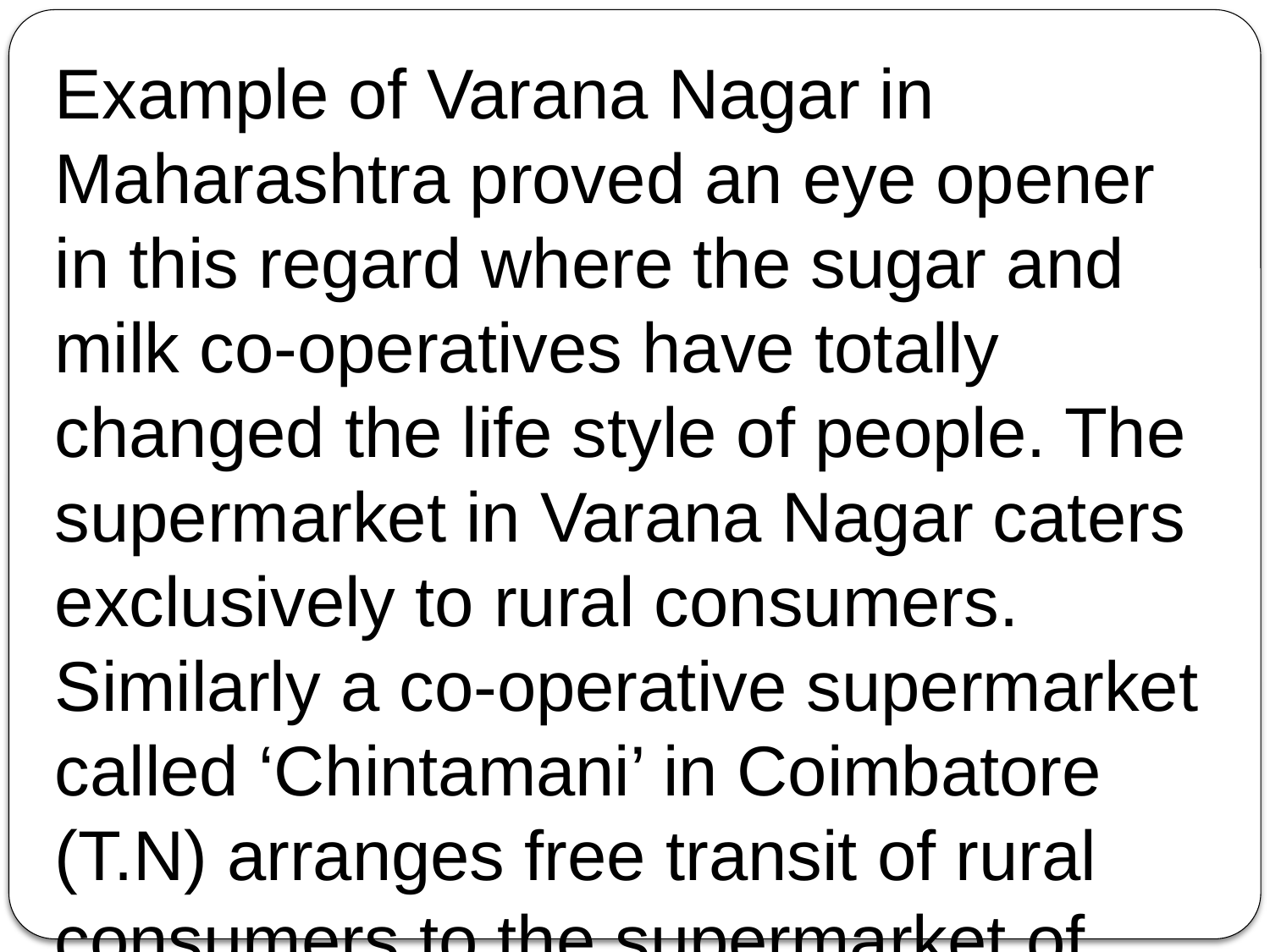

Example of Varana Nagar in Maharashtra proved an eye opener in this regard where the sugar and milk co-operatives have totally changed the life style of people. The supermarket in Varana Nagar caters exclusively to rural consumers. Similarly a co-operative supermarket called ‘Chintamani’ in Coimbatore (T.N) arranges free transit of rural consumers to the supermarket of their purchases